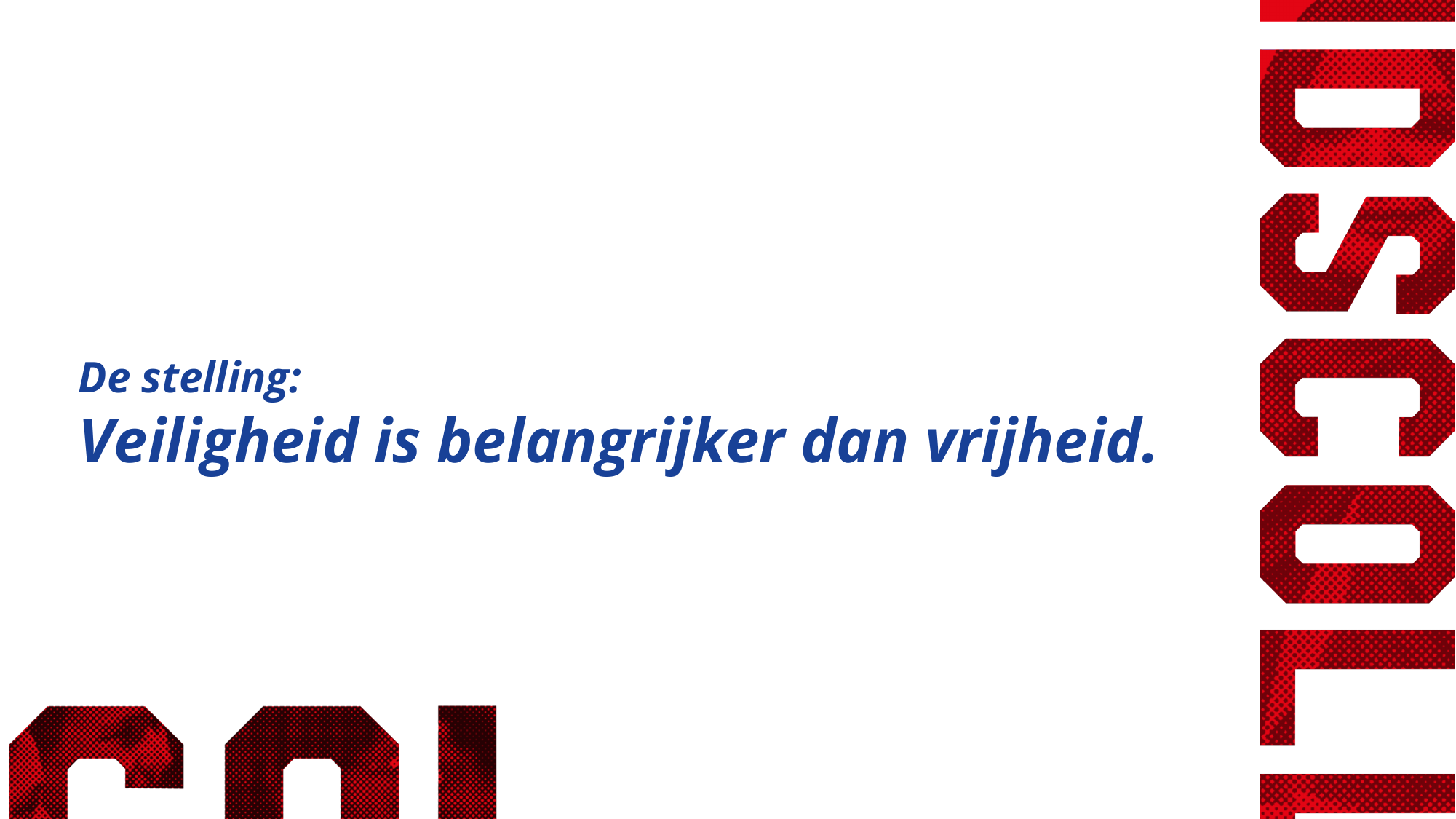

De stelling:
Veiligheid is belangrijker dan vrijheid.